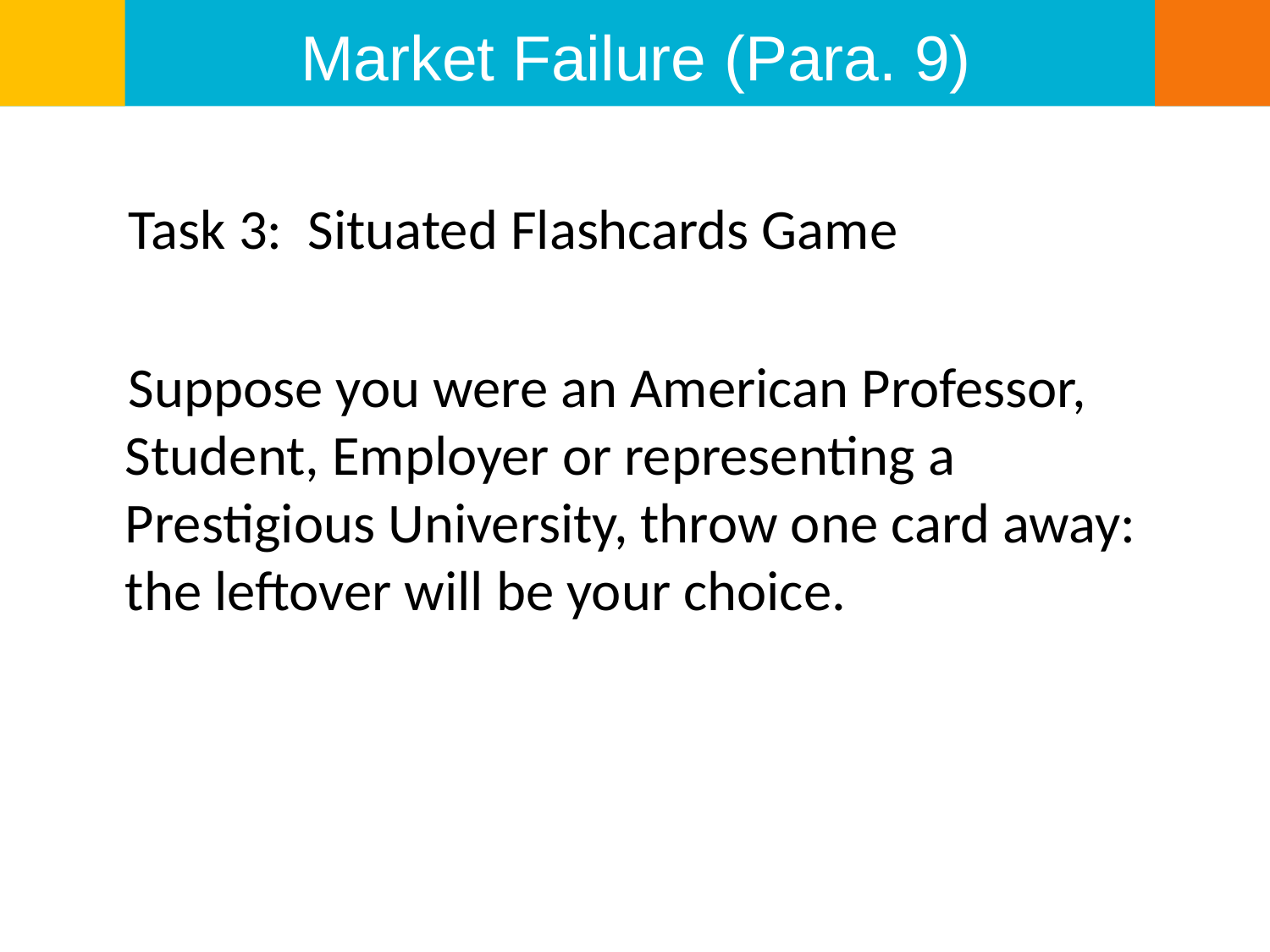

# Market Failure (Para. 9)

    Task 3:  Situated Flashcards Game

    Suppose you were an American Professor, Student, Employer or representing a Prestigious University, throw one card away: the leftover will be your choice.